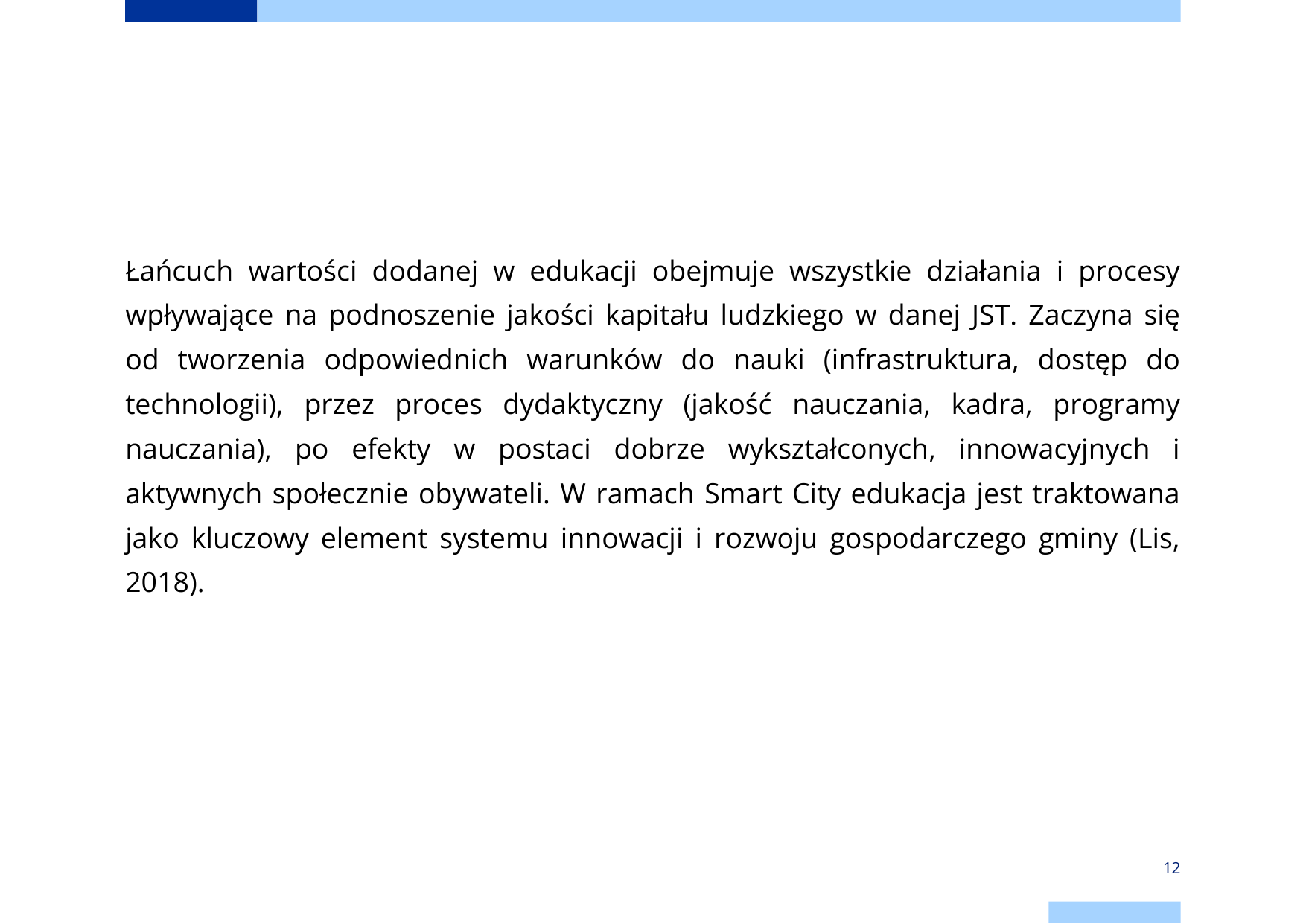

#
Łańcuch wartości dodanej w edukacji obejmuje wszystkie działania i procesy wpływające na podnoszenie jakości kapitału ludzkiego w danej JST. Zaczyna się od tworzenia odpowiednich warunków do nauki (infrastruktura, dostęp do technologii), przez proces dydaktyczny (jakość nauczania, kadra, programy nauczania), po efekty w postaci dobrze wykształconych, innowacyjnych i aktywnych społecznie obywateli. W ramach Smart City edukacja jest traktowana jako kluczowy element systemu innowacji i rozwoju gospodarczego gminy (Lis, 2018).
12